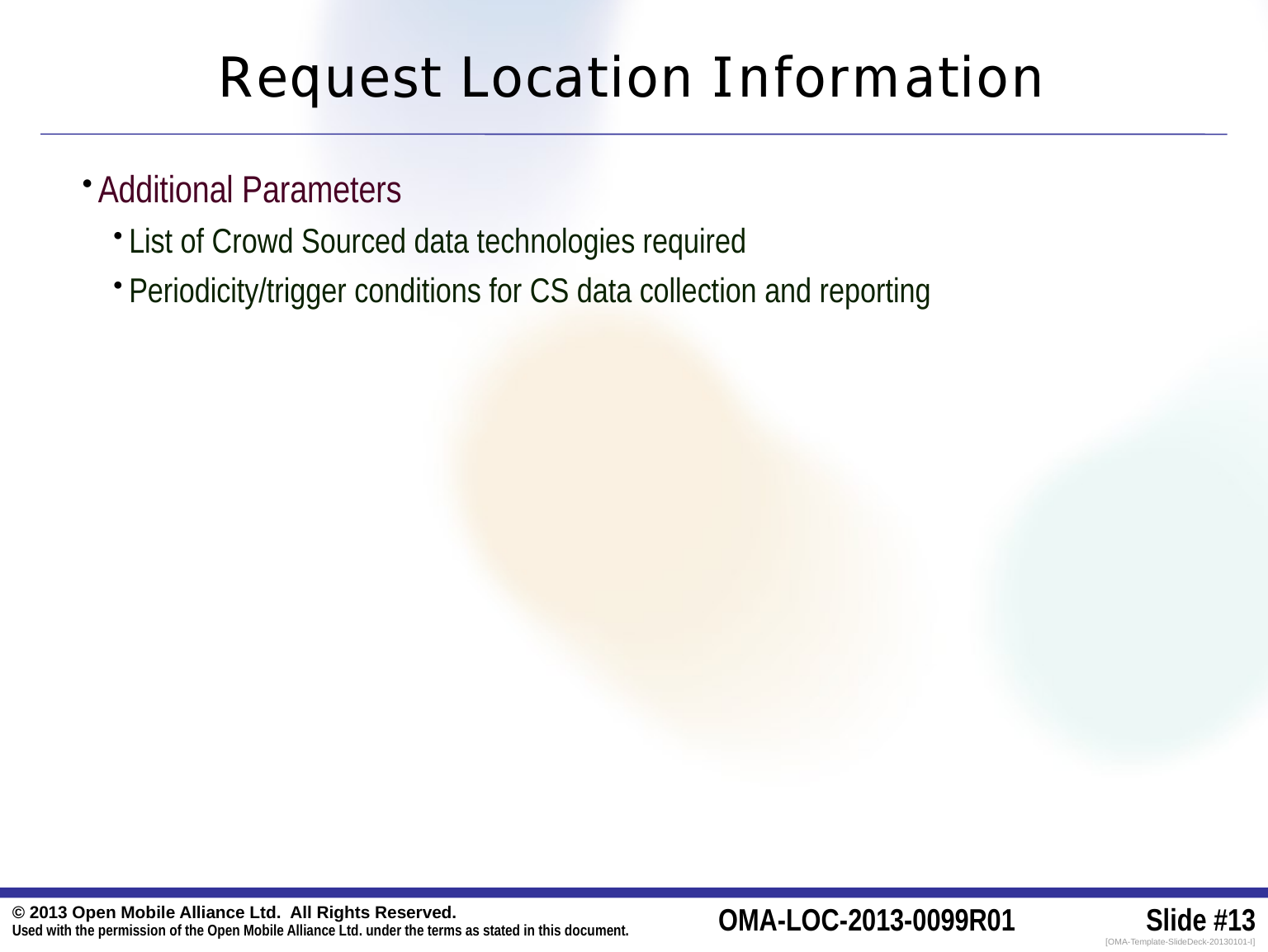

# Request Location Information
Additional Parameters
List of Crowd Sourced data technologies required
Periodicity/trigger conditions for CS data collection and reporting